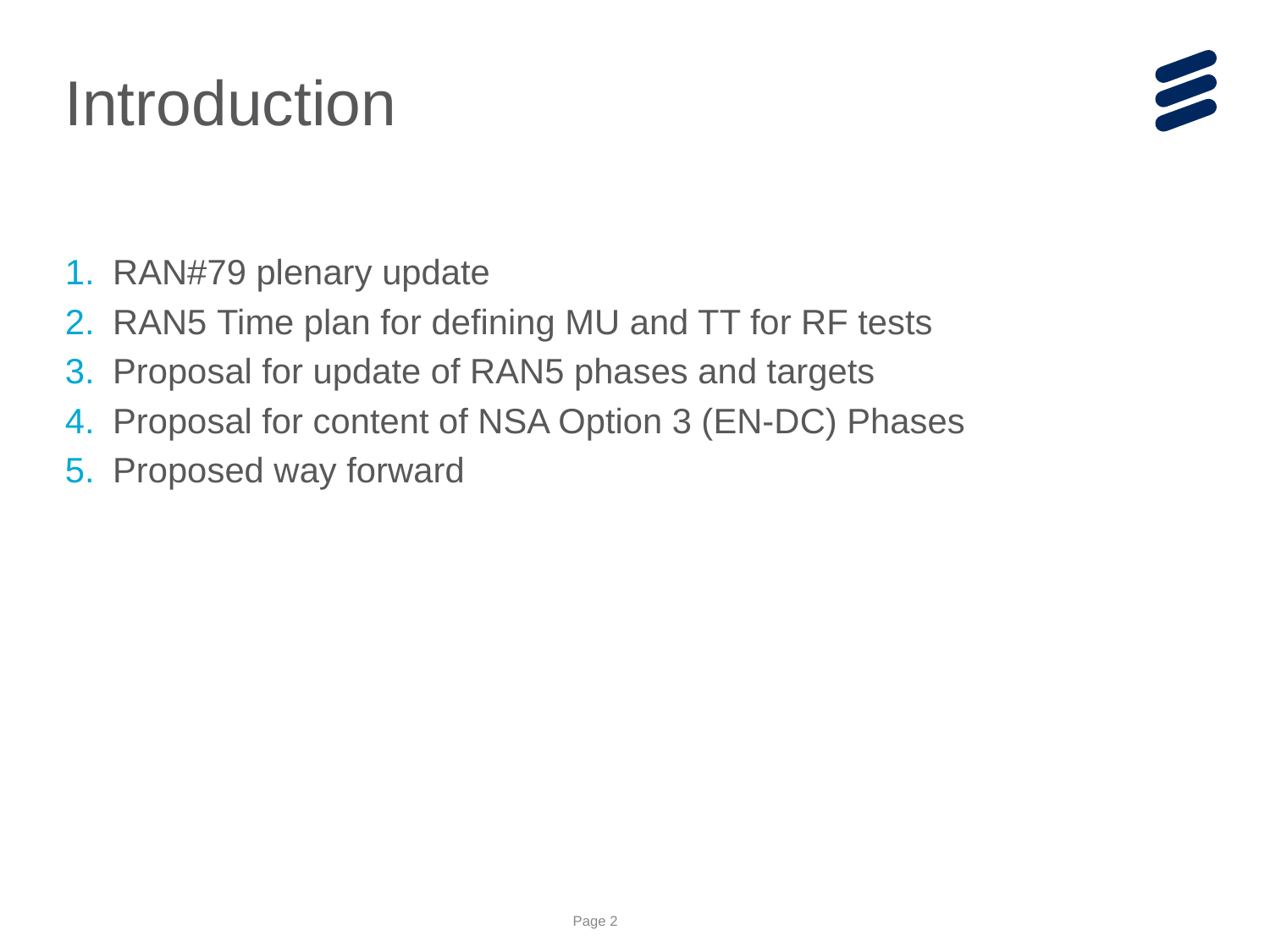

# Introduction
RAN#79 plenary update
RAN5 Time plan for defining MU and TT for RF tests
Proposal for update of RAN5 phases and targets
Proposal for content of NSA Option 3 (EN-DC) Phases
Proposed way forward